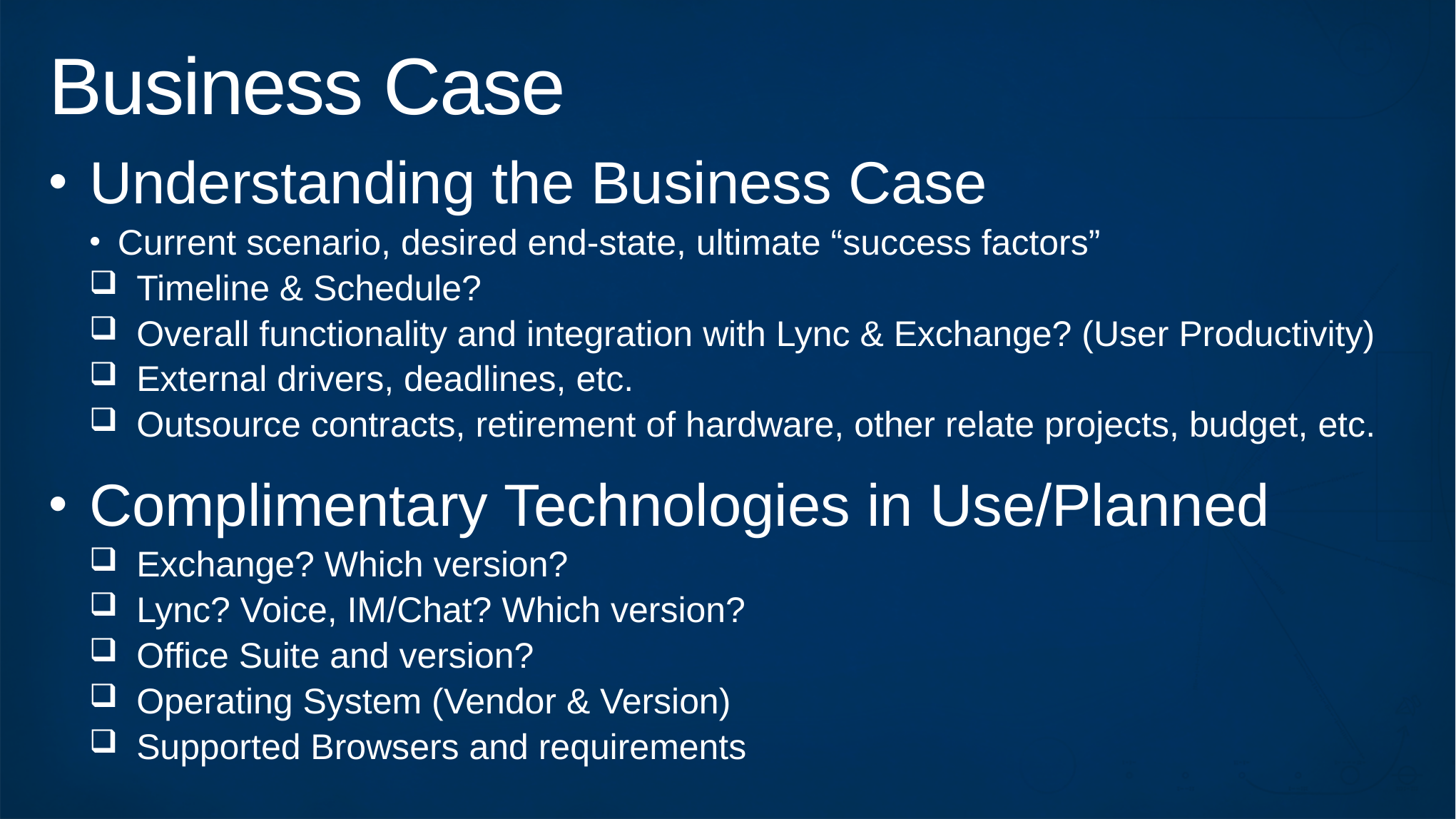

# Business Case
Understanding the Business Case
Current scenario, desired end-state, ultimate “success factors”
Timeline & Schedule?
Overall functionality and integration with Lync & Exchange? (User Productivity)
External drivers, deadlines, etc.
Outsource contracts, retirement of hardware, other relate projects, budget, etc.
Complimentary Technologies in Use/Planned
Exchange? Which version?
Lync? Voice, IM/Chat? Which version?
Office Suite and version?
Operating System (Vendor & Version)
Supported Browsers and requirements